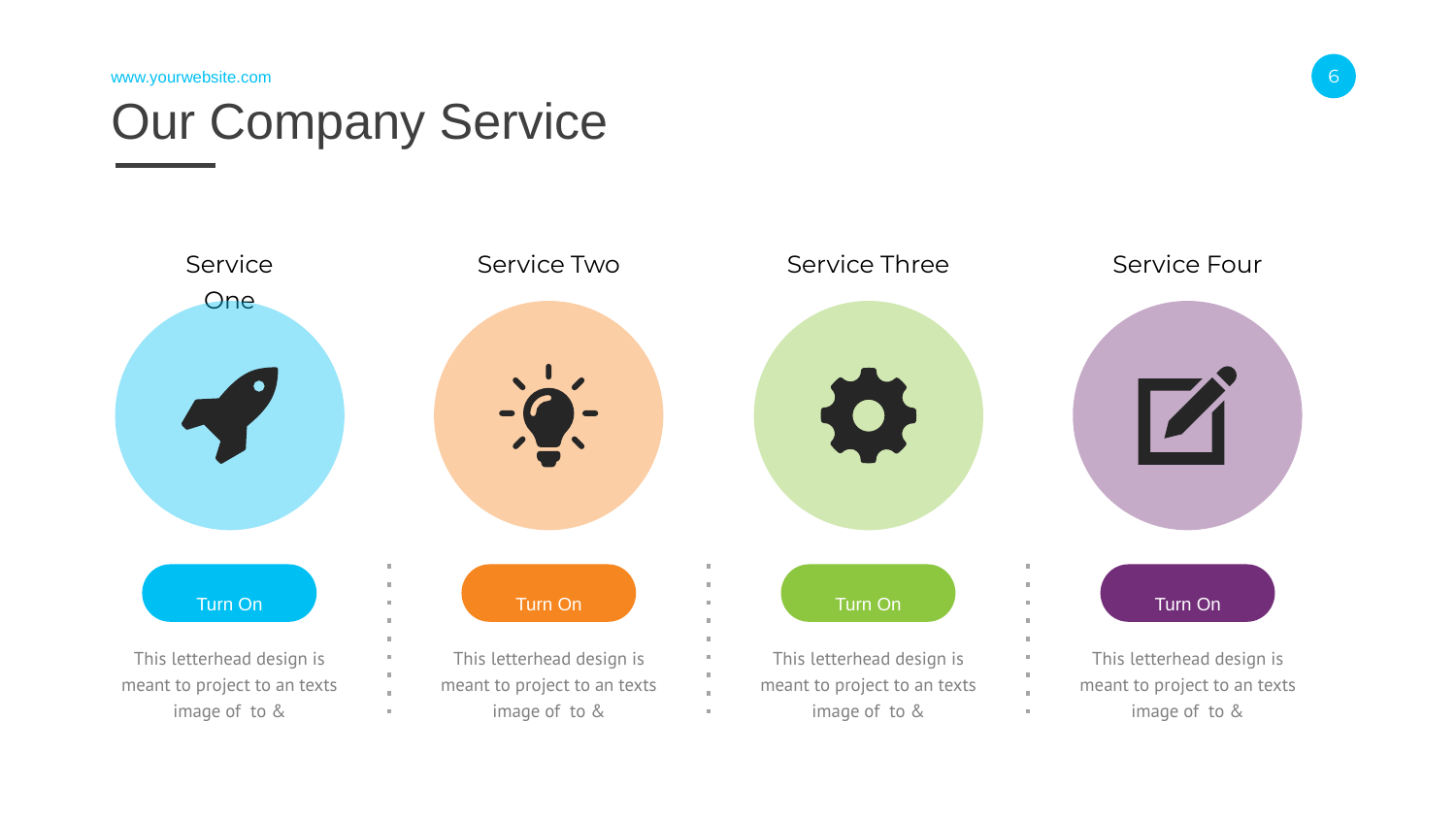

6
www.yourwebsite.com
# Our Company Service
Service One
Service Two
Service Three
Service Four

Turn On
Turn On
Turn On
Turn On
This letterhead design is meant to project to an texts image of  to &
This letterhead design is meant to project to an texts image of  to &
This letterhead design is meant to project to an texts image of  to &
This letterhead design is meant to project to an texts image of  to &